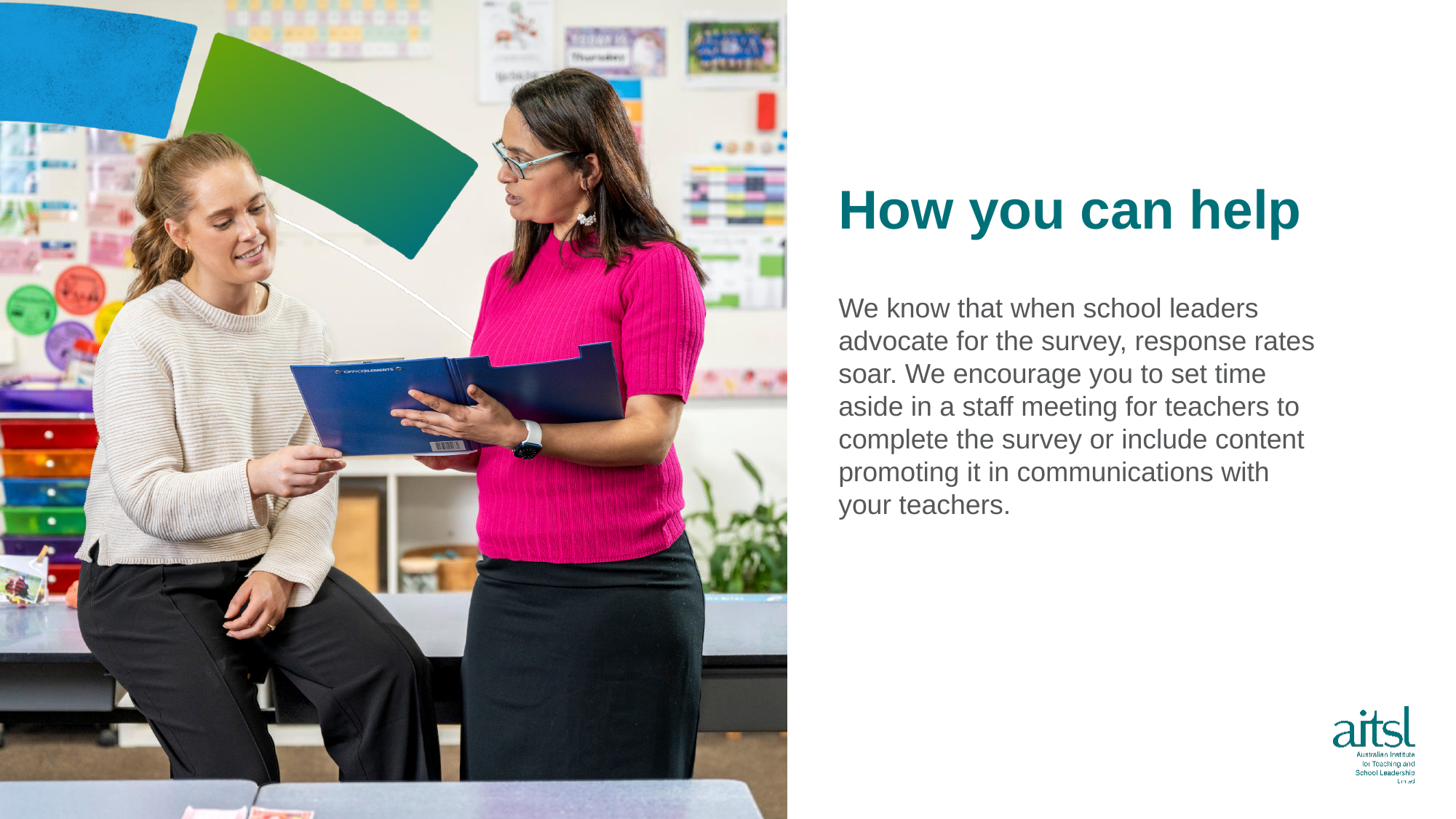

How you can help
We know that when school leaders advocate for the survey, response rates soar. We encourage you to set time aside in a staff meeting for teachers to complete the survey or include content promoting it in communications with your teachers.